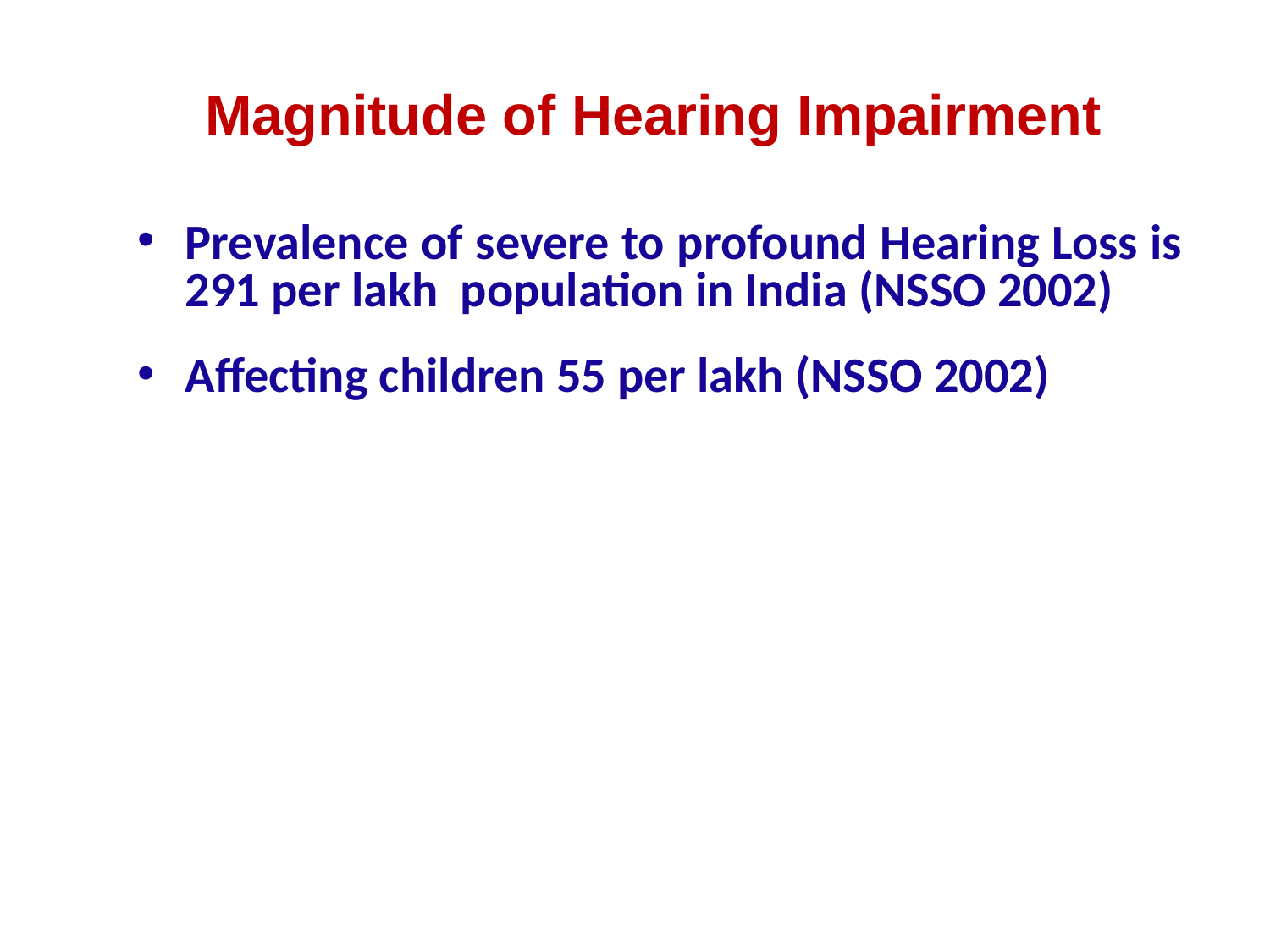

# Magnitude of Hearing Impairment

Prevalence of severe to profound Hearing Loss is 291 per lakh  population in India (NSSO 2002)

Affecting children 55 per lakh (NSSO 2002)